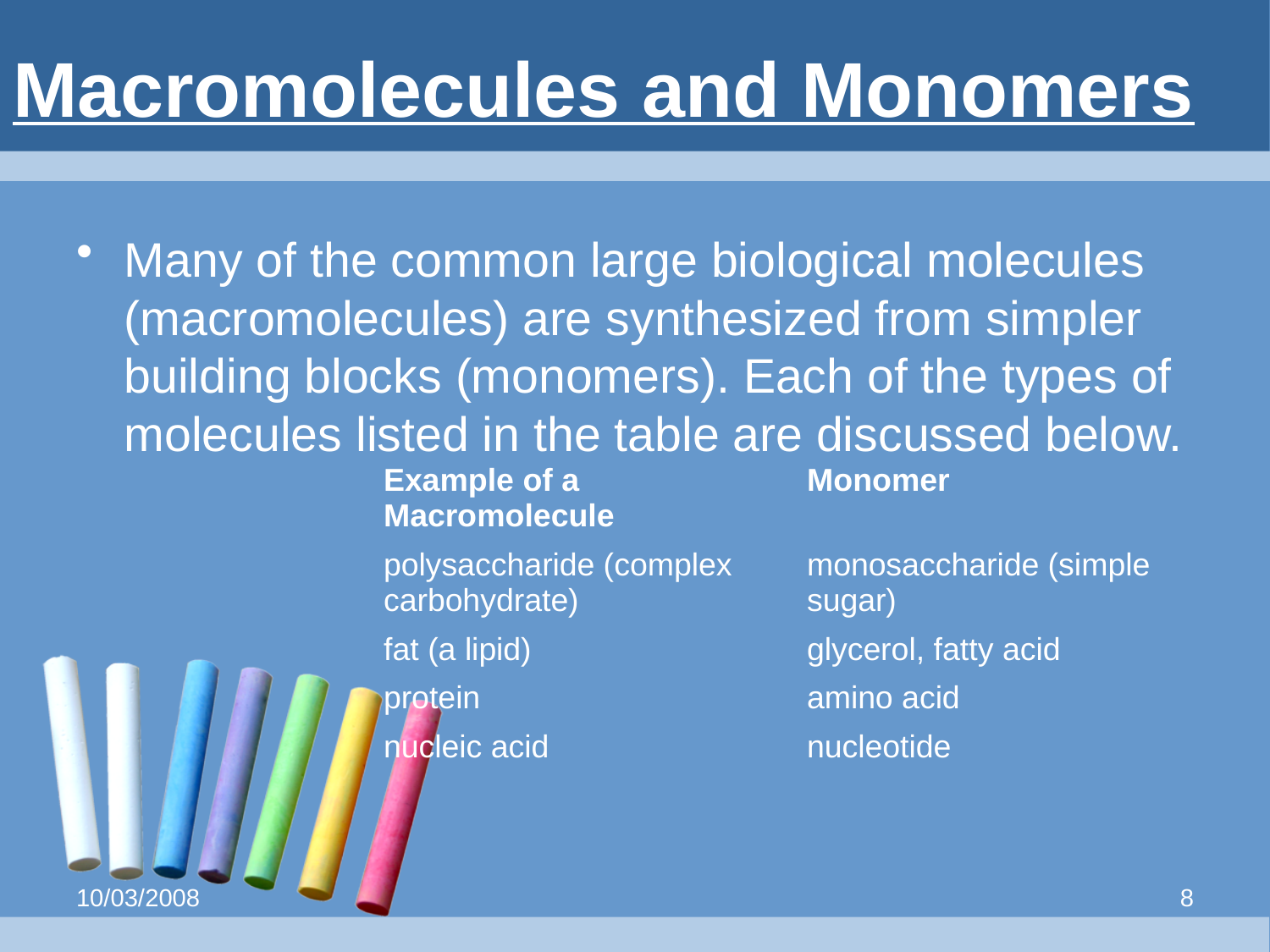

# Macromolecules and Monomers
Many of the common large biological molecules (macromolecules) are synthesized from simpler building blocks (monomers). Each of the types of molecules listed in the table are discussed below.
| Example of a Macromolecule | Monomer |
| --- | --- |
| polysaccharide (complex carbohydrate) | monosaccharide (simple sugar) |
| fat (a lipid) | glycerol, fatty acid |
| protein | amino acid |
| nucleic acid | nucleotide |
10/03/2008
8